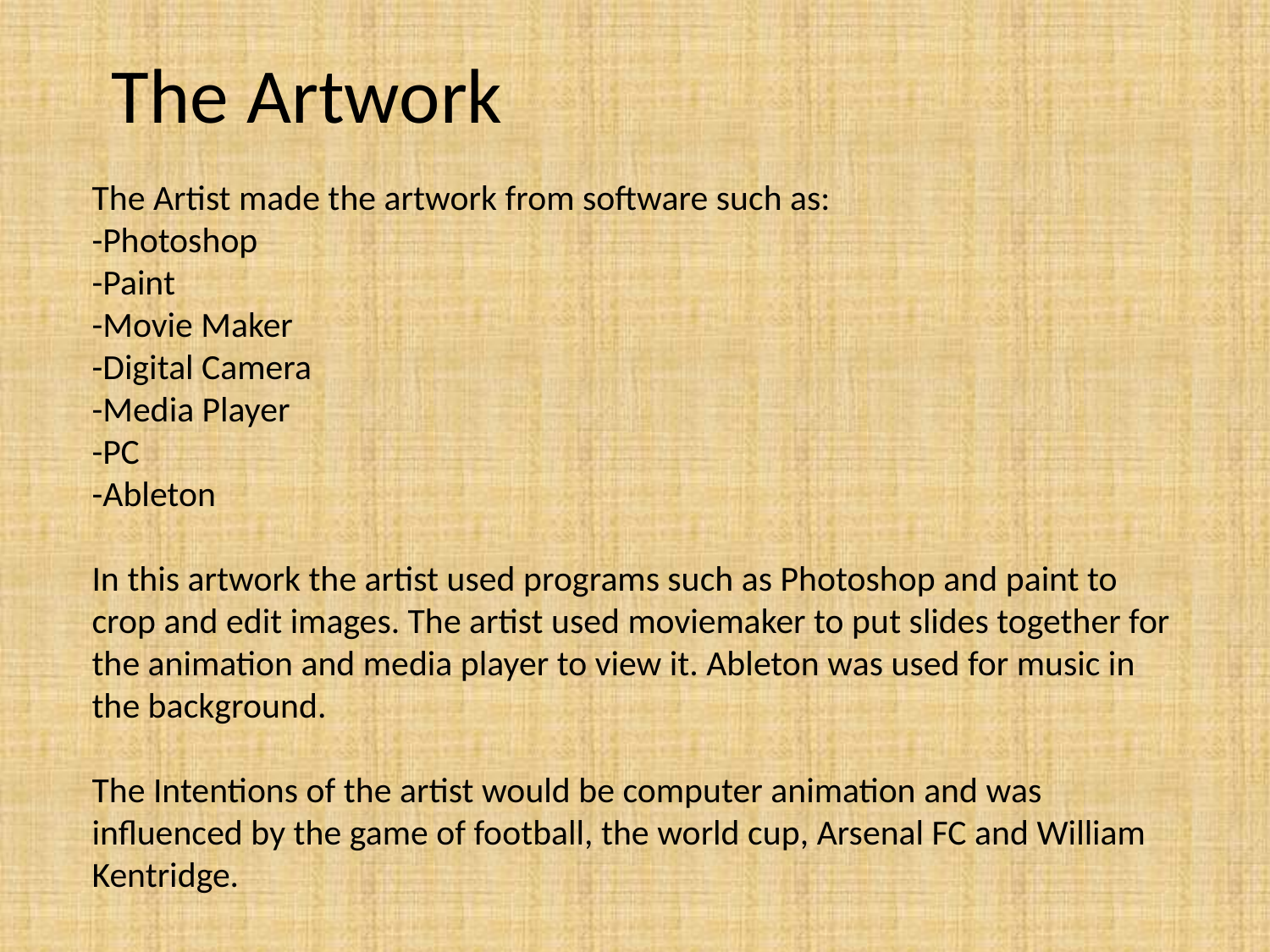

The Artwork
The Artist made the artwork from software such as:
-Photoshop
-Paint
-Movie Maker
-Digital Camera
-Media Player
-PC
-Ableton

In this artwork the artist used programs such as Photoshop and paint to crop and edit images. The artist used moviemaker to put slides together for the animation and media player to view it. Ableton was used for music in the background.

The Intentions of the artist would be computer animation and was influenced by the game of football, the world cup, Arsenal FC and William Kentridge.